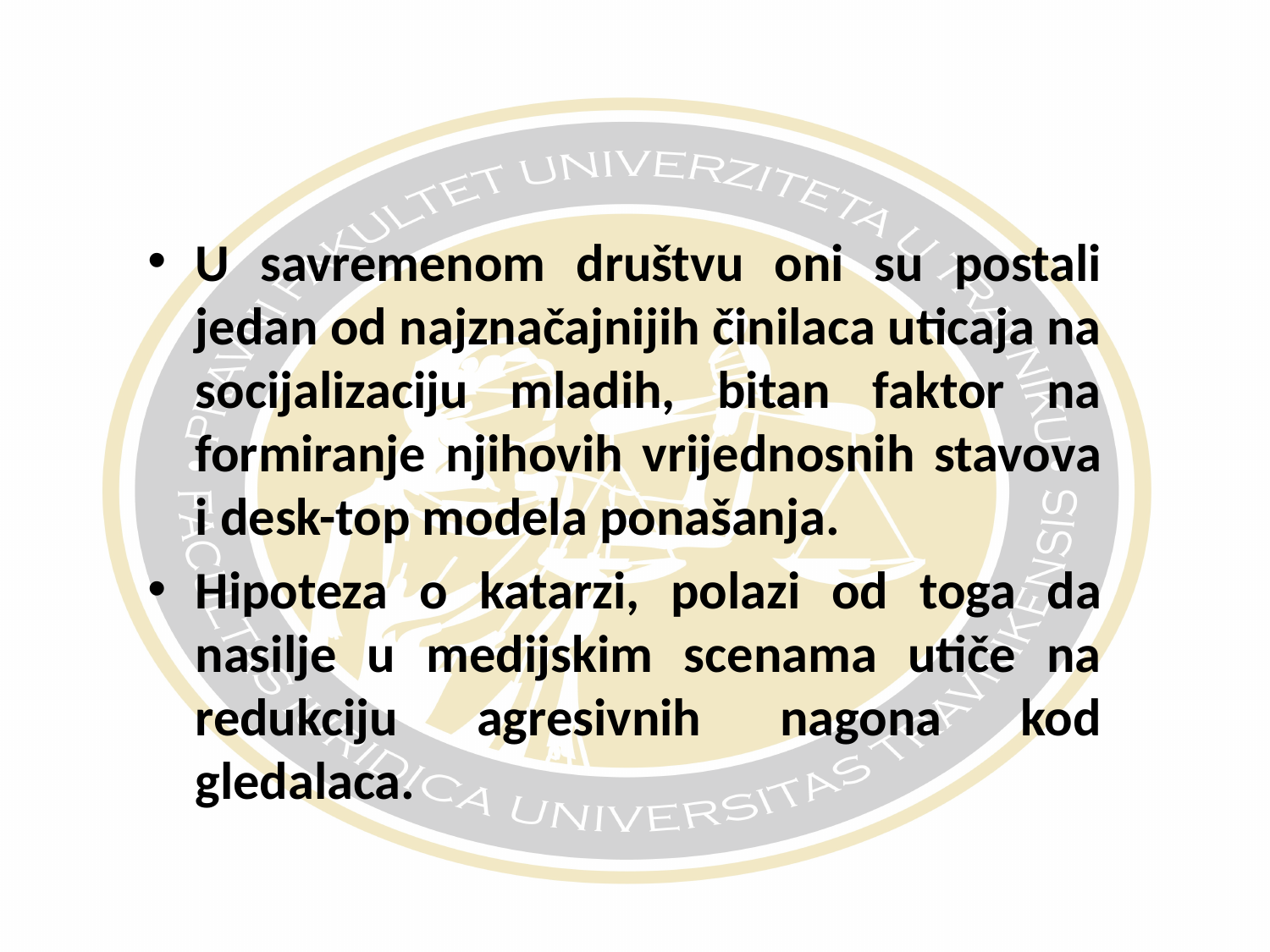

#
U savremenom društvu oni su postali jedan od najznačajnijih činilaca uticaja na socijalizaciju mladih, bitan faktor na formiranje njihovih vrijednosnih stavova i desk-top modela ponašanja.
Hipoteza o katarzi, polazi od toga da nasilje u medijskim scenama utiče na redukciju agresivnih nagona kod gledalaca.